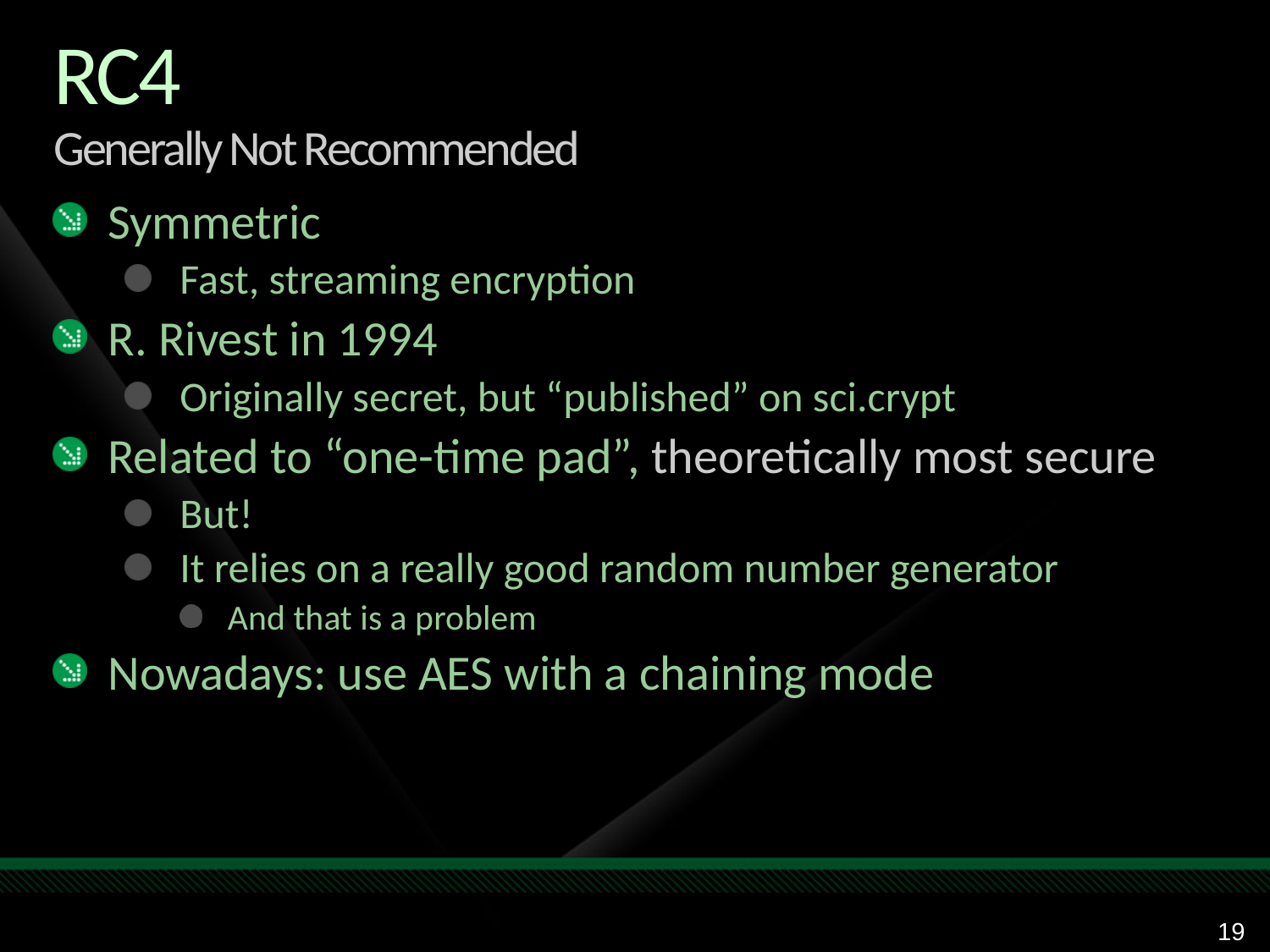

# RC4 Generally Not Recommended
Symmetric
Fast, streaming encryption
R. Rivest in 1994
Originally secret, but “published” on sci.crypt
Related to “one-time pad”, theoretically most secure
But!
It relies on a really good random number generator
And that is a problem
Nowadays: use AES with a chaining mode